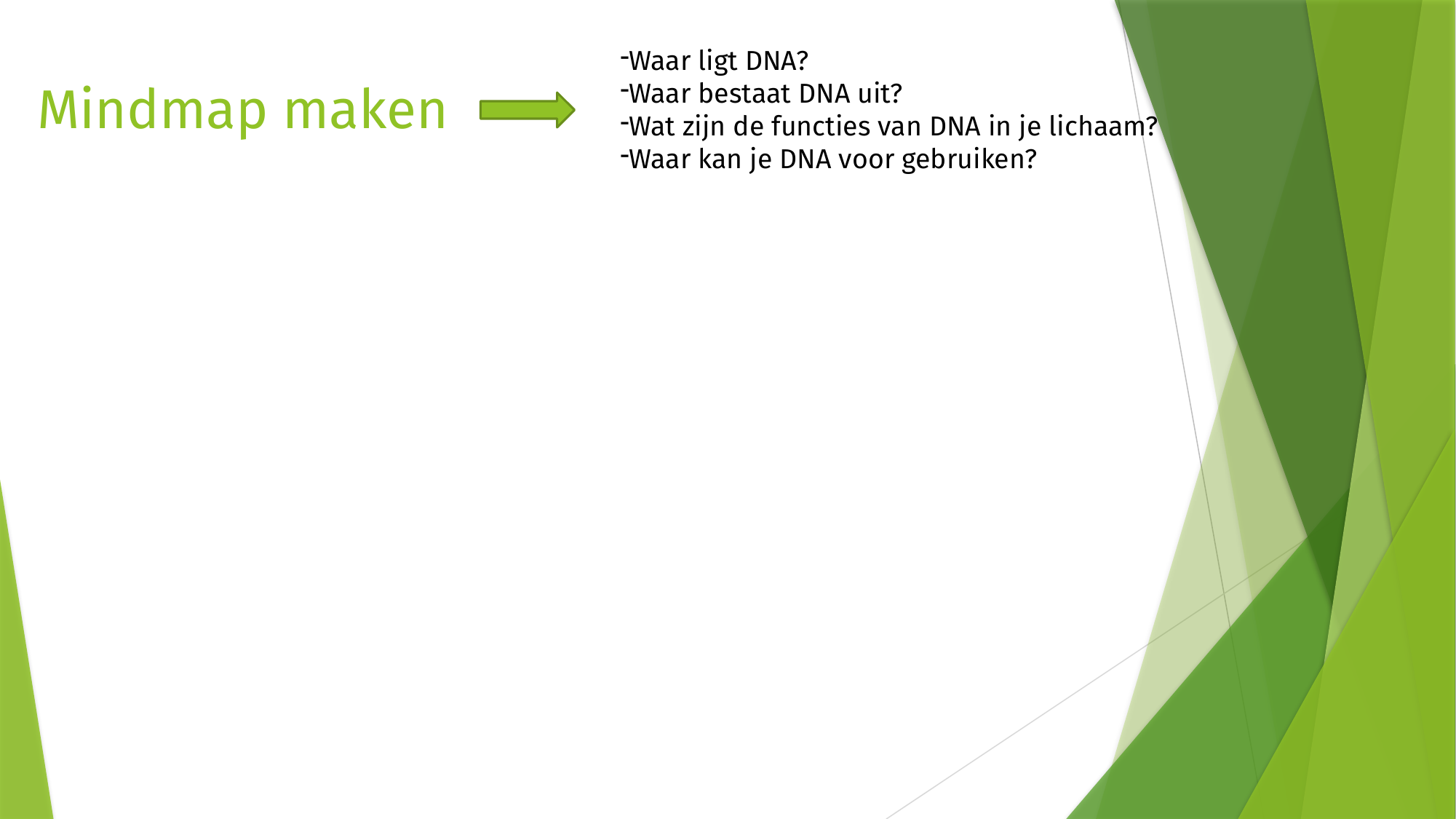

Waar ligt DNA?
Waar bestaat DNA uit?
Wat zijn de functies van DNA in je lichaam?
Waar kan je DNA voor gebruiken?
# Mindmap maken